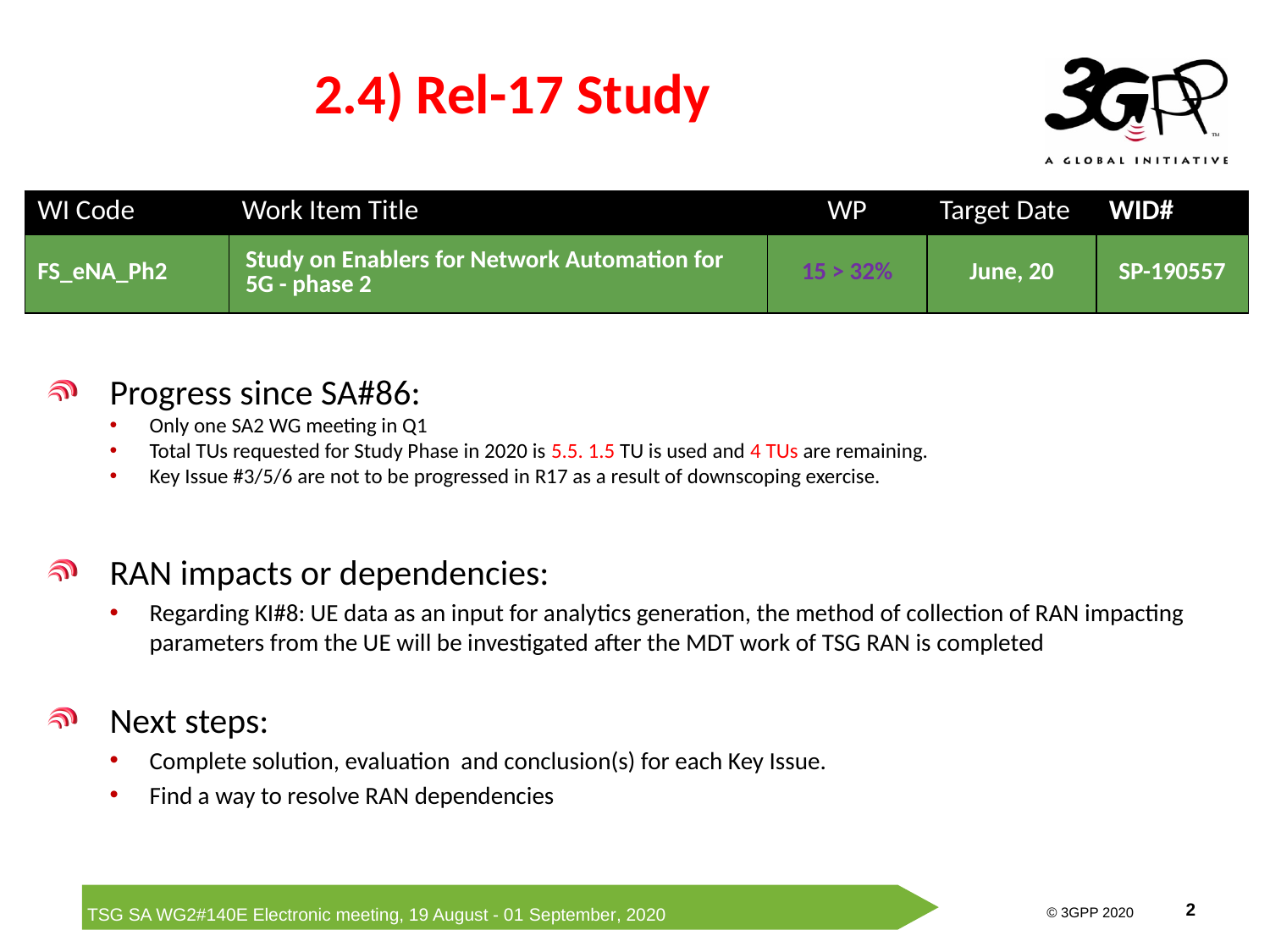

# 2.4) Rel-17 Study
| WI Code | Work Item Title | WP | Target Date | WID# |
| --- | --- | --- | --- | --- |
| FS\_eNA\_Ph2 | Study on Enablers for Network Automation for 5G - phase 2 | 15 > 32% | June, 20 | SP-190557 |
Progress since SA#86:
Only one SA2 WG meeting in Q1
Total TUs requested for Study Phase in 2020 is 5.5. 1.5 TU is used and 4 TUs are remaining.
Key Issue #3/5/6 are not to be progressed in R17 as a result of downscoping exercise.

RAN impacts or dependencies:
Regarding KI#8: UE data as an input for analytics generation, the method of collection of RAN impacting parameters from the UE will be investigated after the MDT work of TSG RAN is completed

Next steps:
Complete solution, evaluation  and conclusion(s) for each Key Issue.
Find a way to resolve RAN dependencies